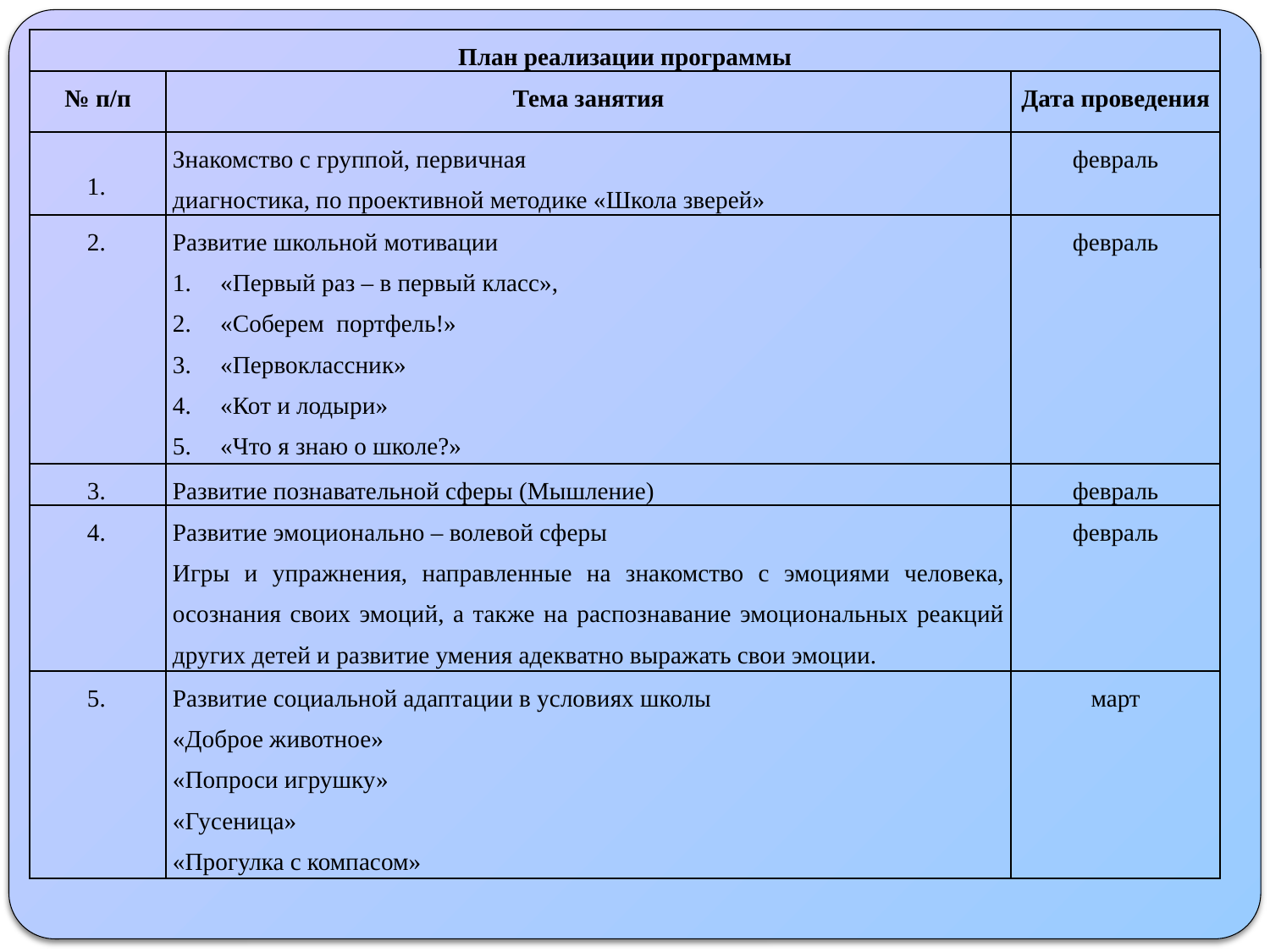

| План реализации программы |  |  |
| --- | --- | --- |
| № п/п | Тема занятия | Дата проведения |
| 1. | Знакомство с группой, первичная диагностика, по проективной методике «Школа зверей» | февраль |
| 2. | Развитие школьной мотивации «Первый раз – в первый класс», «Соберем  портфель!» «Первоклассник» «Кот и лодыри» «Что я знаю о школе?» | февраль |
| 3. | Развитие познавательной сферы (Мышление) | февраль |
| 4. | Развитие эмоционально – волевой сферы Игры и упражнения, направленные на знакомство с эмоциями человека, осознания своих эмоций, а также на распознавание эмоциональных реакций других детей и развитие умения адекватно выражать свои эмоции. | февраль |
| 5. | Развитие социальной адаптации в условиях школы «Доброе животное» «Попроси игрушку» «Гусеница» «Прогулка с компасом» | март |